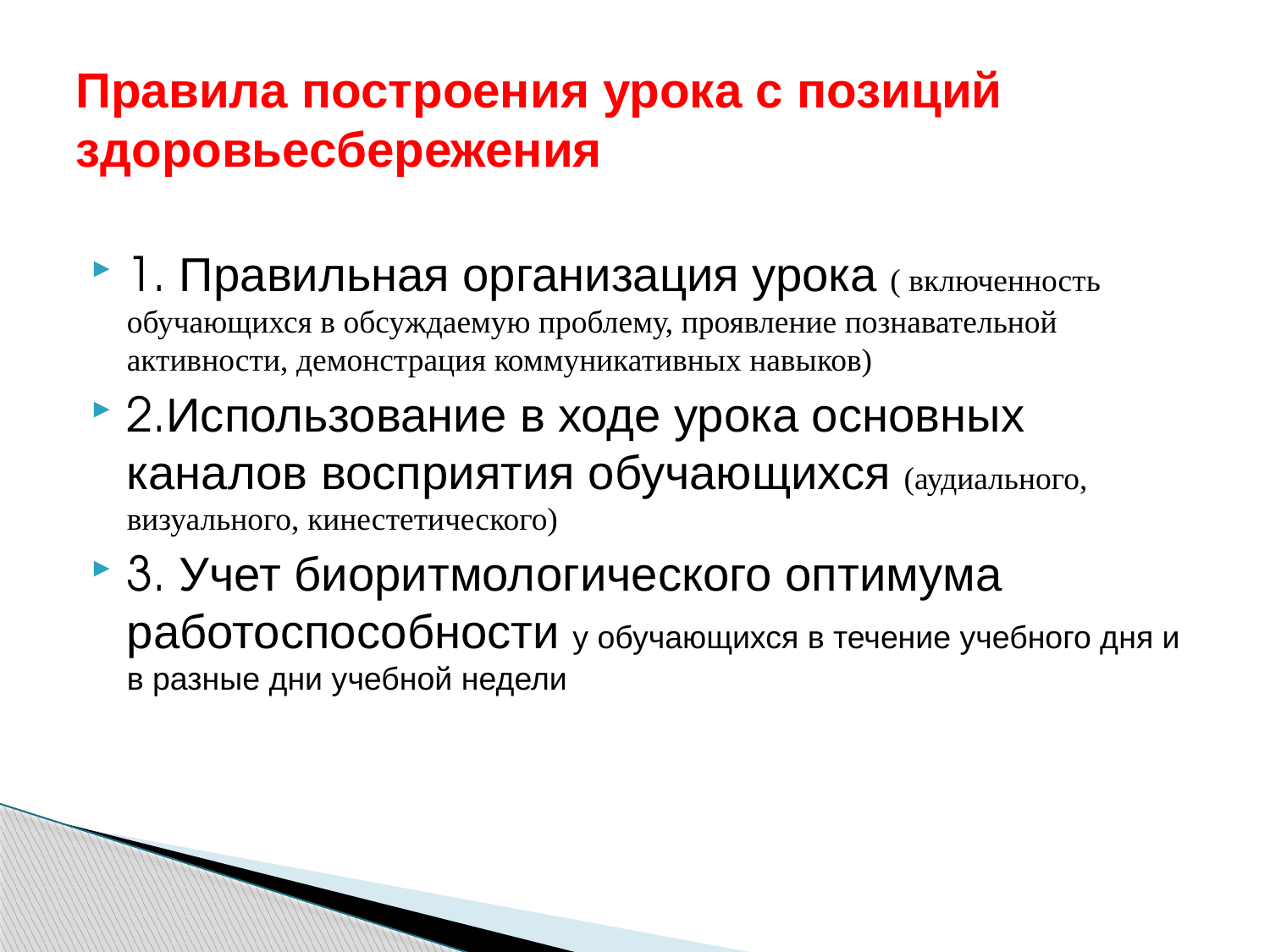

# Правила построения урока с позиций здоровьесбережения
1. Правильная организация урока ( включенность обучающихся в обсуждаемую проблему, проявление познавательной активности, демонстрация коммуникативных навыков)
2.Использование в ходе урока основных каналов восприятия обучающихся (аудиального, визуального, кинестетического)
3. Учет биоритмологического оптимума работоспособности у обучающихся в течение учебного дня и в разные дни учебной недели